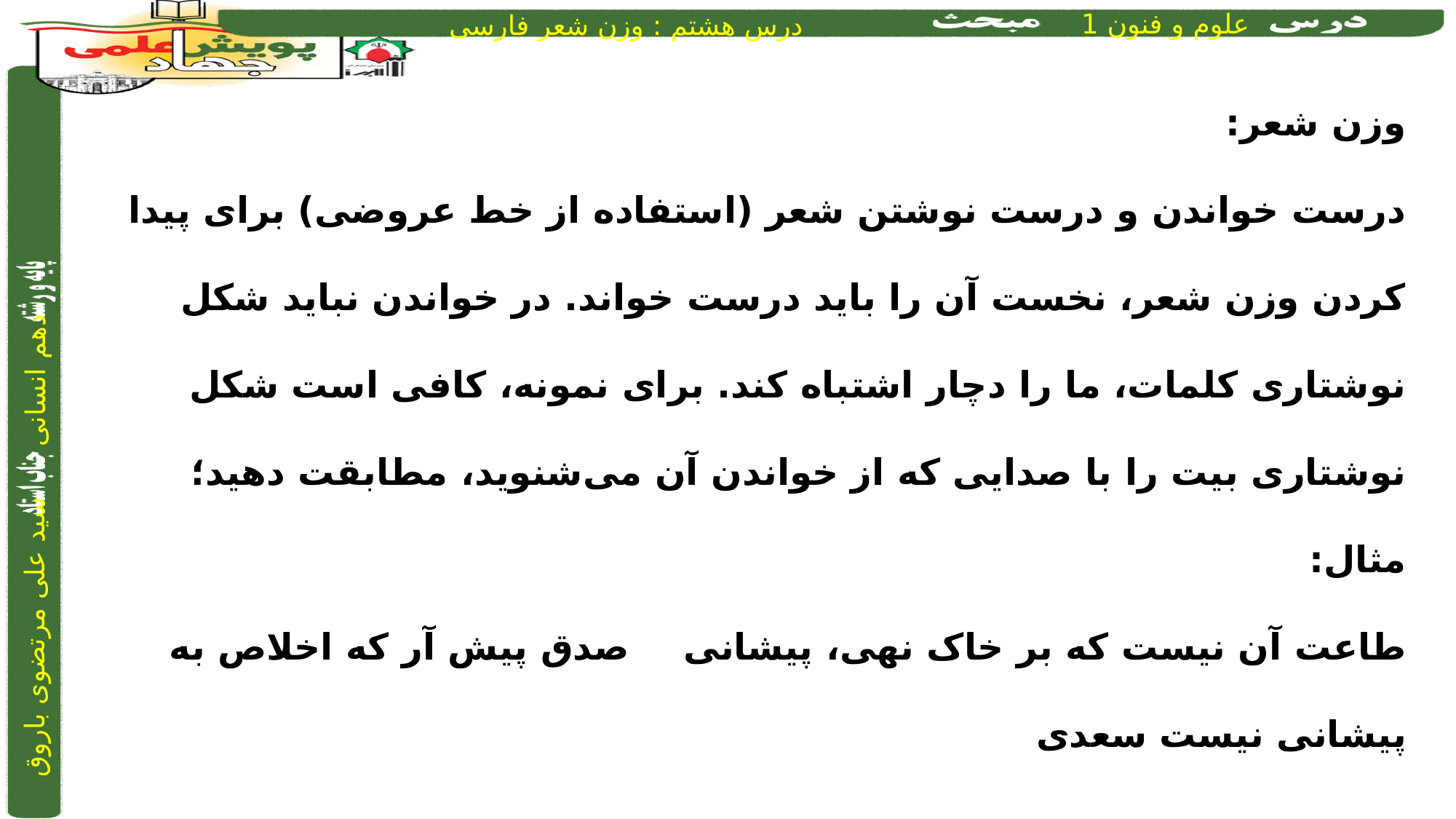

وزن شعر:
درست خواندن و درست نوشتن شعر (استفاده از خط عروضی) برای پیدا کردن وزن شعر، نخست آن را باید درست خواند. در خواندن نباید شکل نوشتاری کلمات، ما را دچار اشتباه کند. برای نمونه، کافی است شکل
نوشتاری بیت را با صدایی که از خواندن آن می‌شنوید، مطابقت دهید؛ مثال:
طاعت آن نیست که بر خاک نهی، پیشانی		 صدق پیش آر که اخلاص به پیشانی نیست سعدی